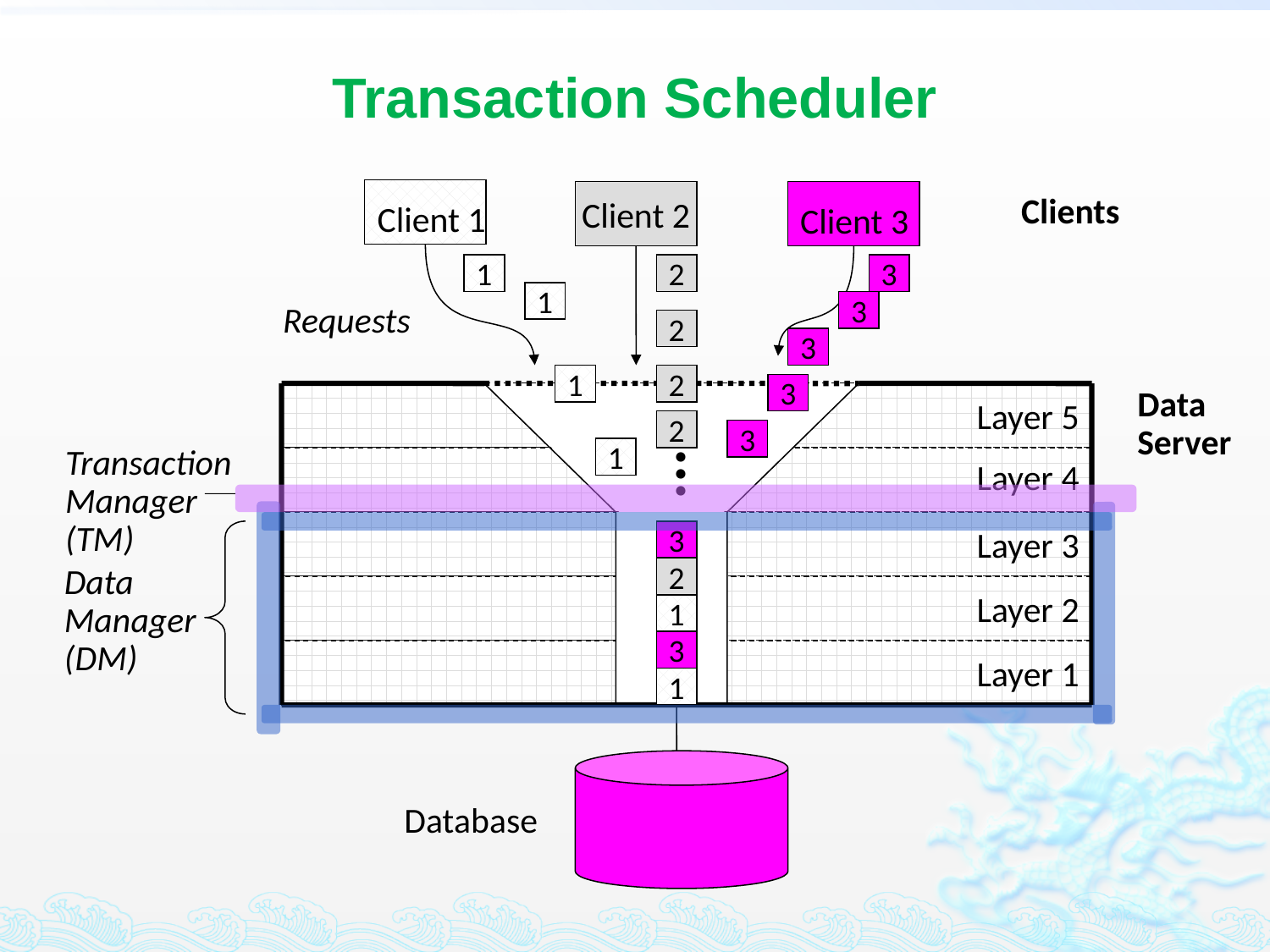

# Transaction Scheduler

Client 2

Clients
Client 1
Client 3

1
2
3
1
Requests
3
2
3
1
2
3
Data
Server
  Layer 5

2
3
...
Transaction
Manager
(TM)
1
Layer 4

Layer 3

3
Data
Manager
(DM)
2
Layer 2
1
3
 Layer 1
1

Database